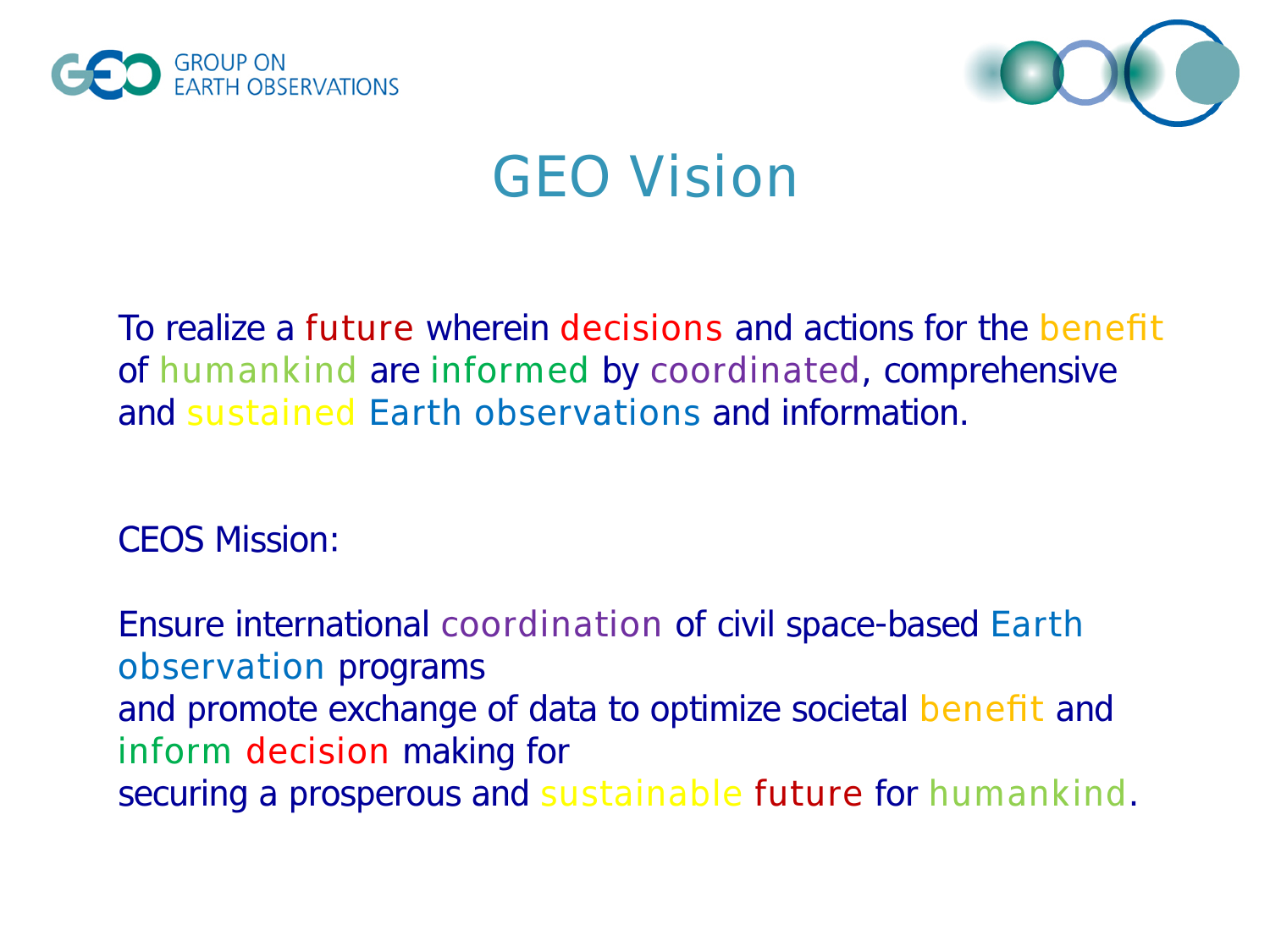

# GEO Vision
To realize a future wherein decisions and actions for the benefit of humankind are informed by coordinated, comprehensive and sustained Earth observations and information.

CEOS Mission:

Ensure international coordination of civil space-based Earth observation programs
and promote exchange of data to optimize societal benefit and inform decision making for
securing a prosperous and sustainable future for humankind.